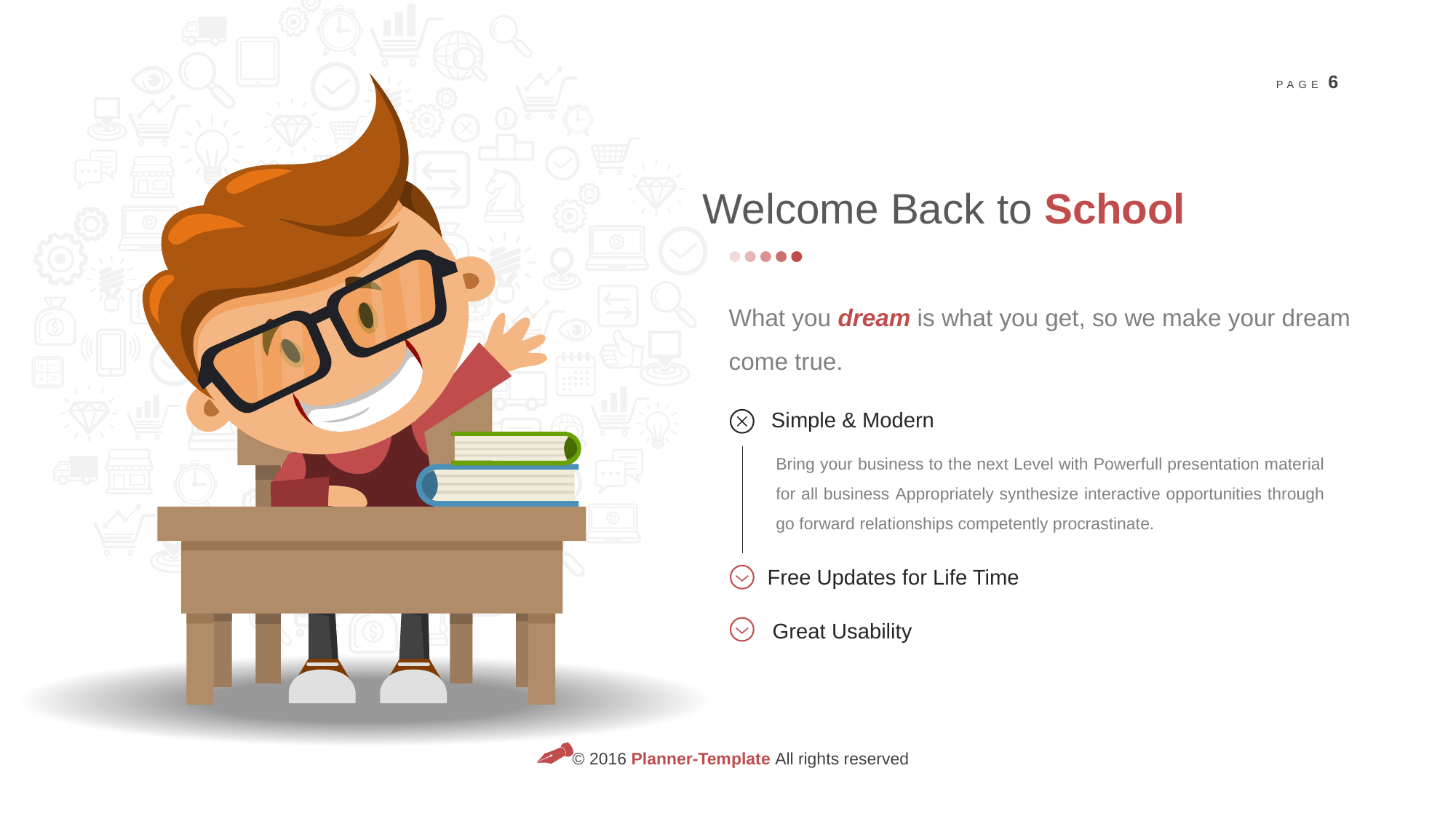

Welcome Back to School

What you dream is what you get, so we make your dream come true.
Simple & Modern

Bring your business to the next Level with Powerfull presentation material for all business Appropriately synthesize interactive opportunities through go forward relationships competently procrastinate.
Free Updates for Life Time

Great Usability